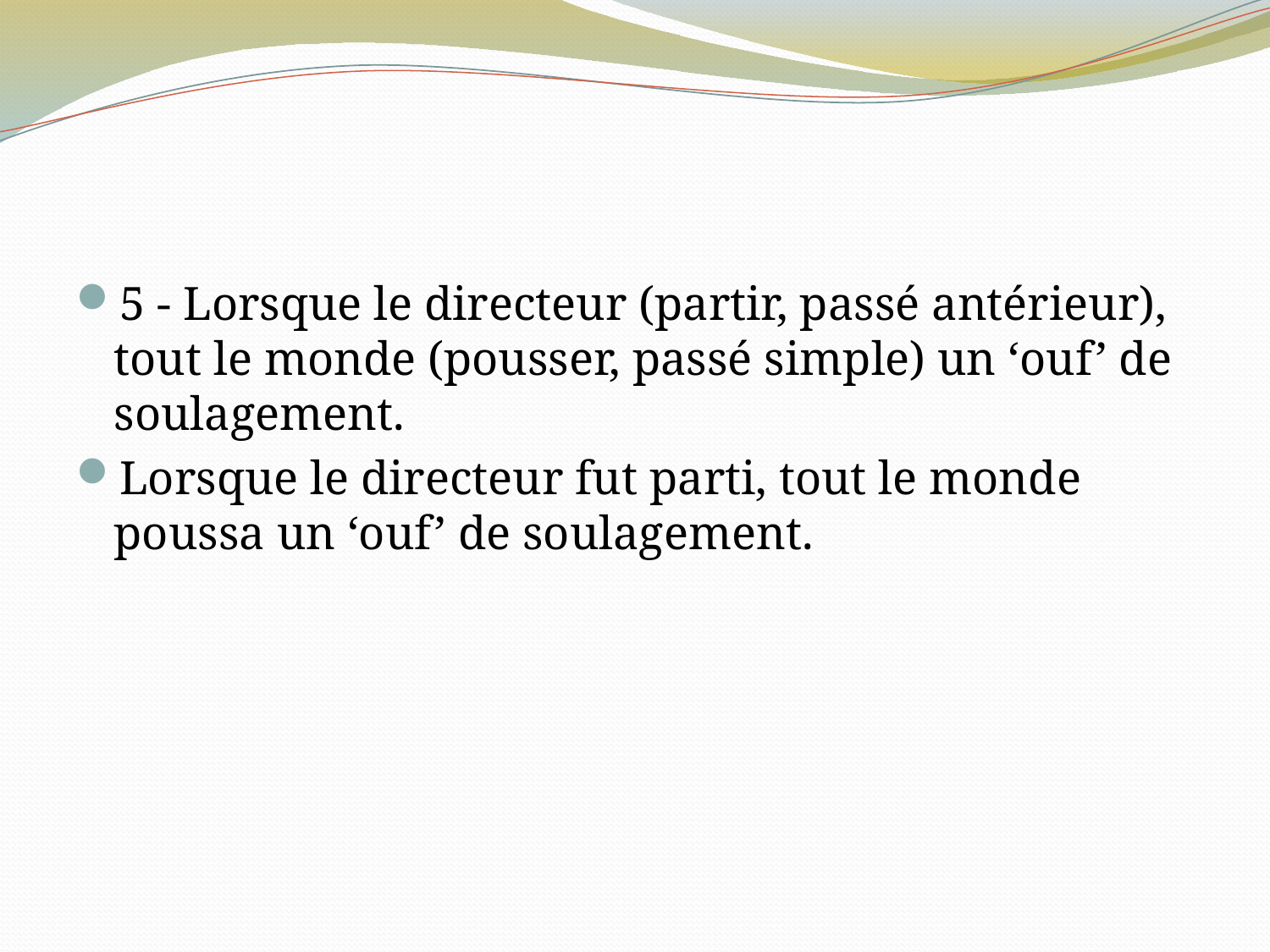

#
5 - Lorsque le directeur (partir, passé antérieur), tout le monde (pousser, passé simple) un ‘ouf’ de soulagement.
Lorsque le directeur fut parti, tout le monde poussa un ‘ouf’ de soulagement.